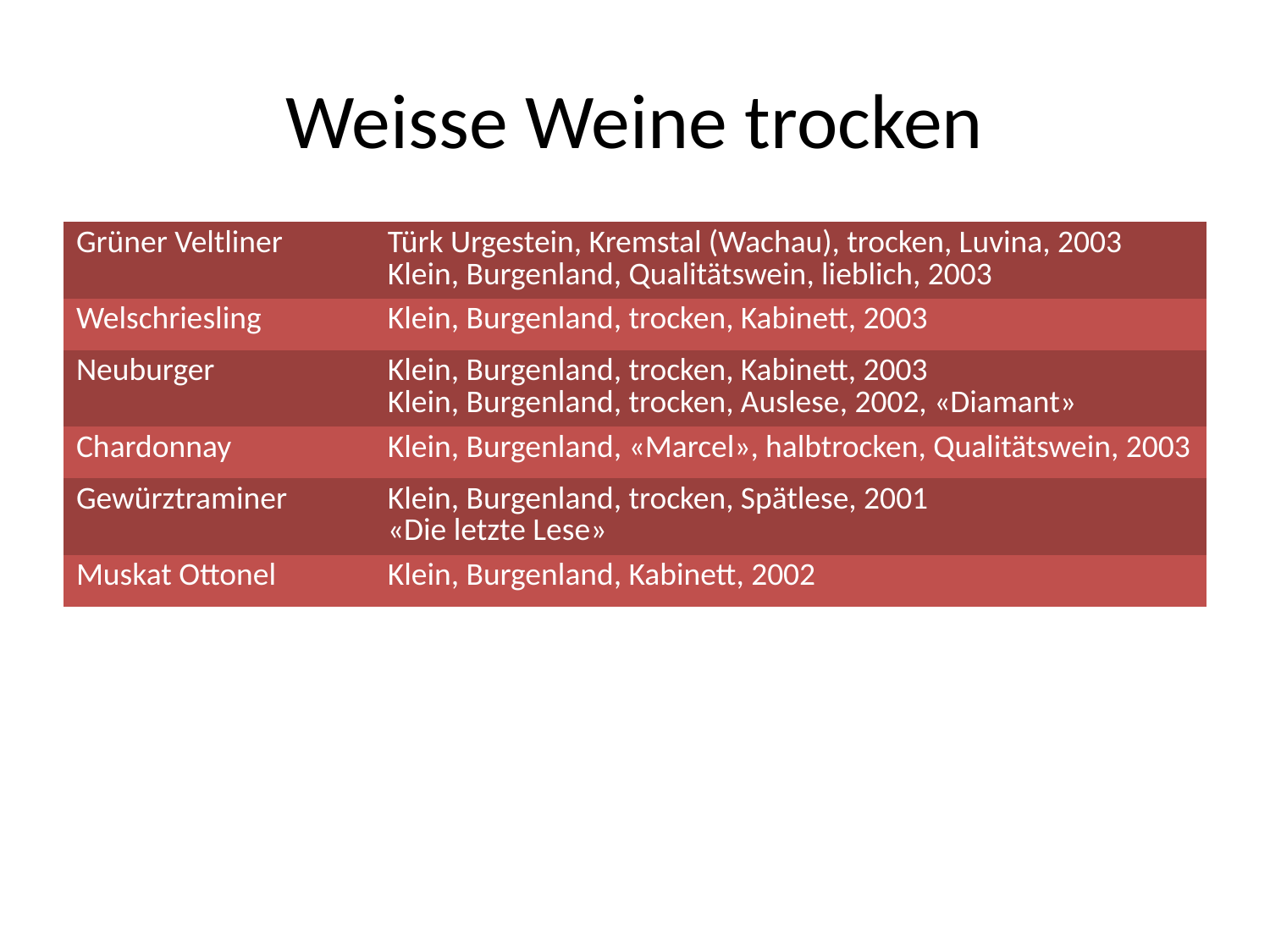

# Weisse Weine trocken
| Grüner Veltliner | Türk Urgestein, Kremstal (Wachau), trocken, Luvina, 2003 Klein, Burgenland, Qualitätswein, lieblich, 2003 |
| --- | --- |
| Welschriesling | Klein, Burgenland, trocken, Kabinett, 2003 |
| Neuburger | Klein, Burgenland, trocken, Kabinett, 2003 Klein, Burgenland, trocken, Auslese, 2002, «Diamant» |
| Chardonnay | Klein, Burgenland, «Marcel», halbtrocken, Qualitätswein, 2003 |
| Gewürztraminer | Klein, Burgenland, trocken, Spätlese, 2001 «Die letzte Lese» |
| Muskat Ottonel | Klein, Burgenland, Kabinett, 2002 |